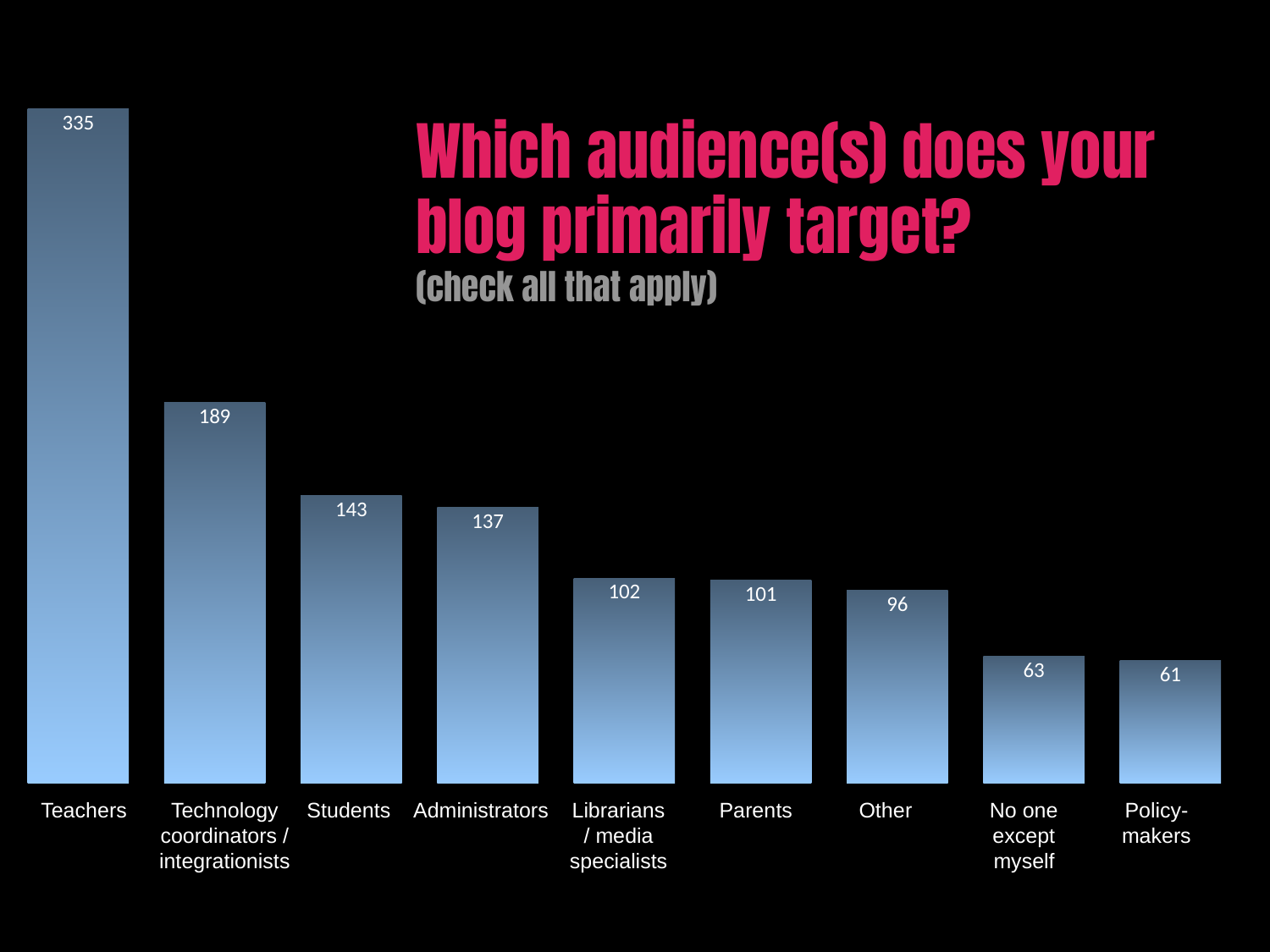

### Chart

| Category |  |  |  |
|---|---|---|---|
| Teachers | 335.0 | None | None |
| Technology coordinators / integrationists | 189.0 | None | None |
| Students | 143.0 | None | None |
| Administrators | 137.0 | None | None |
| Librarians / media specialists | 102.0 | None | None |
| Parents | 101.0 | None | None |
| Other | 96.0 | None | None |
| No one except myself | 63.0 | None | None |
| Policymakers | 61.0 | None | None |
Which audience(s) does your
blog primarily target?
(check all that apply)
Teachers
Technology
coordinators /
integrationists
Students
Administrators
Librarians
/ media
specialists
Parents
Other
No one
except
myself
Policy-
makers